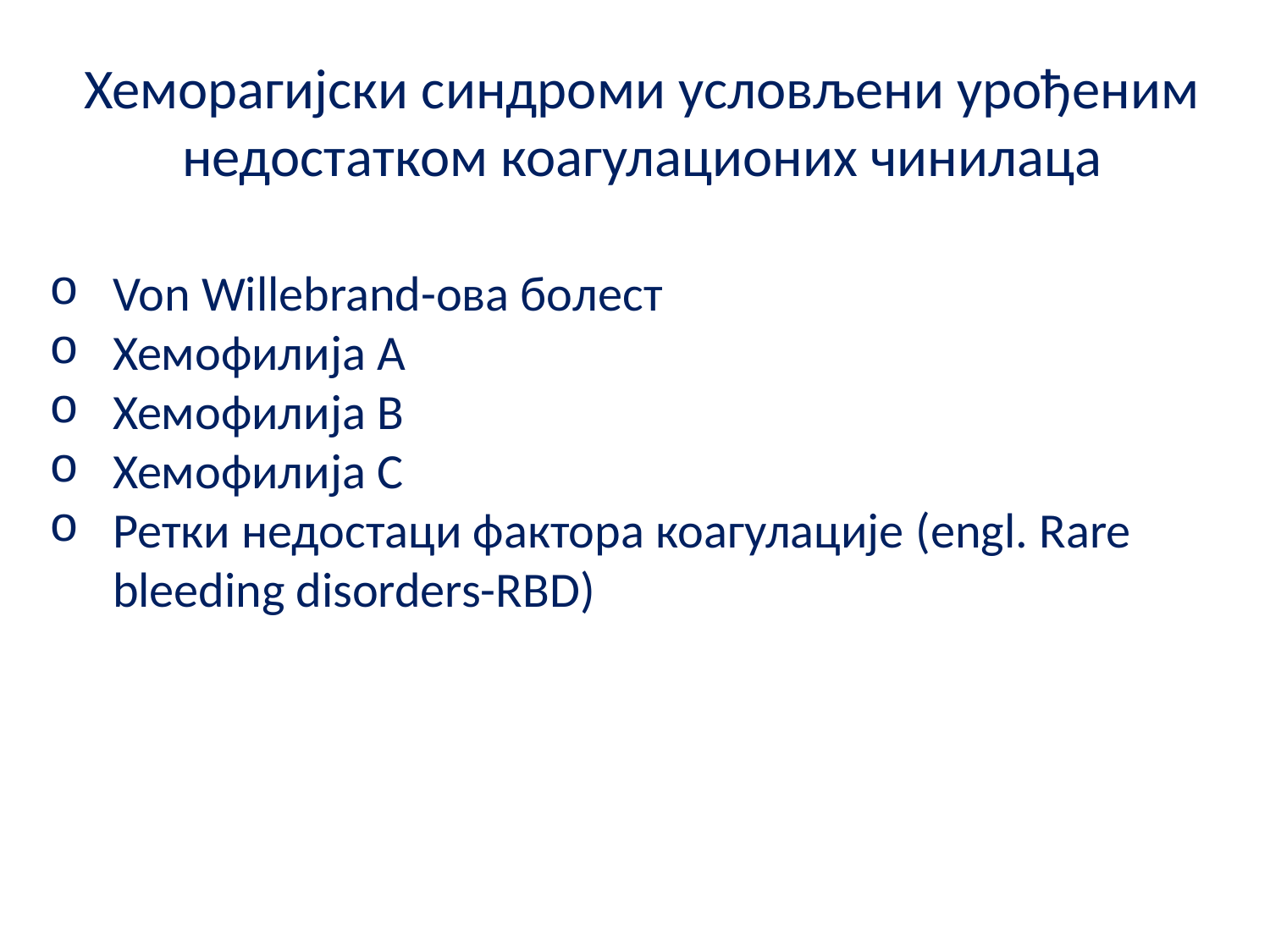

Хеморагијски синдроми условљени урођеним недостатком коагулационих чинилаца

Von Willebrand-ова бoлест
Хемофилија А
Хемофилија B
Хемофилија C
Ретки недостаци фактора коагулације (engl. Rare bleeding disorders-RBD)